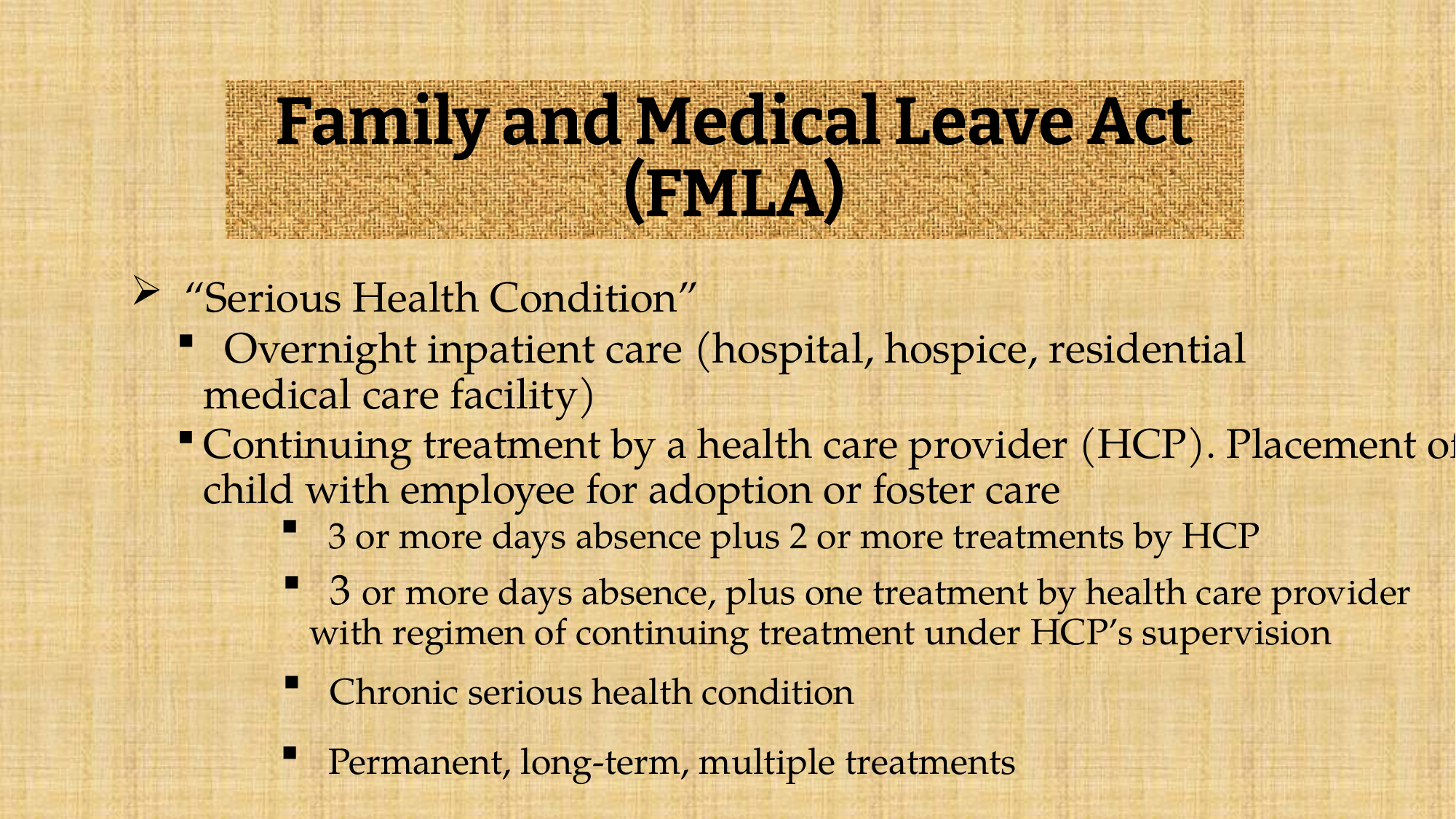

# Family and Medical Leave Act (FMLA)
  “Serious Health Condition”
  Overnight inpatient care (hospital, hospice, residential medical care facility)
Continuing treatment by a health care provider (HCP). Placement of child with employee for adoption or foster care
  3 or more days absence plus 2 or more treatments by HCP
  3 or more days absence, plus one treatment by health care provider with regimen of continuing treatment under HCP’s supervision
  Chronic serious health condition
  Permanent, long-term, multiple treatments